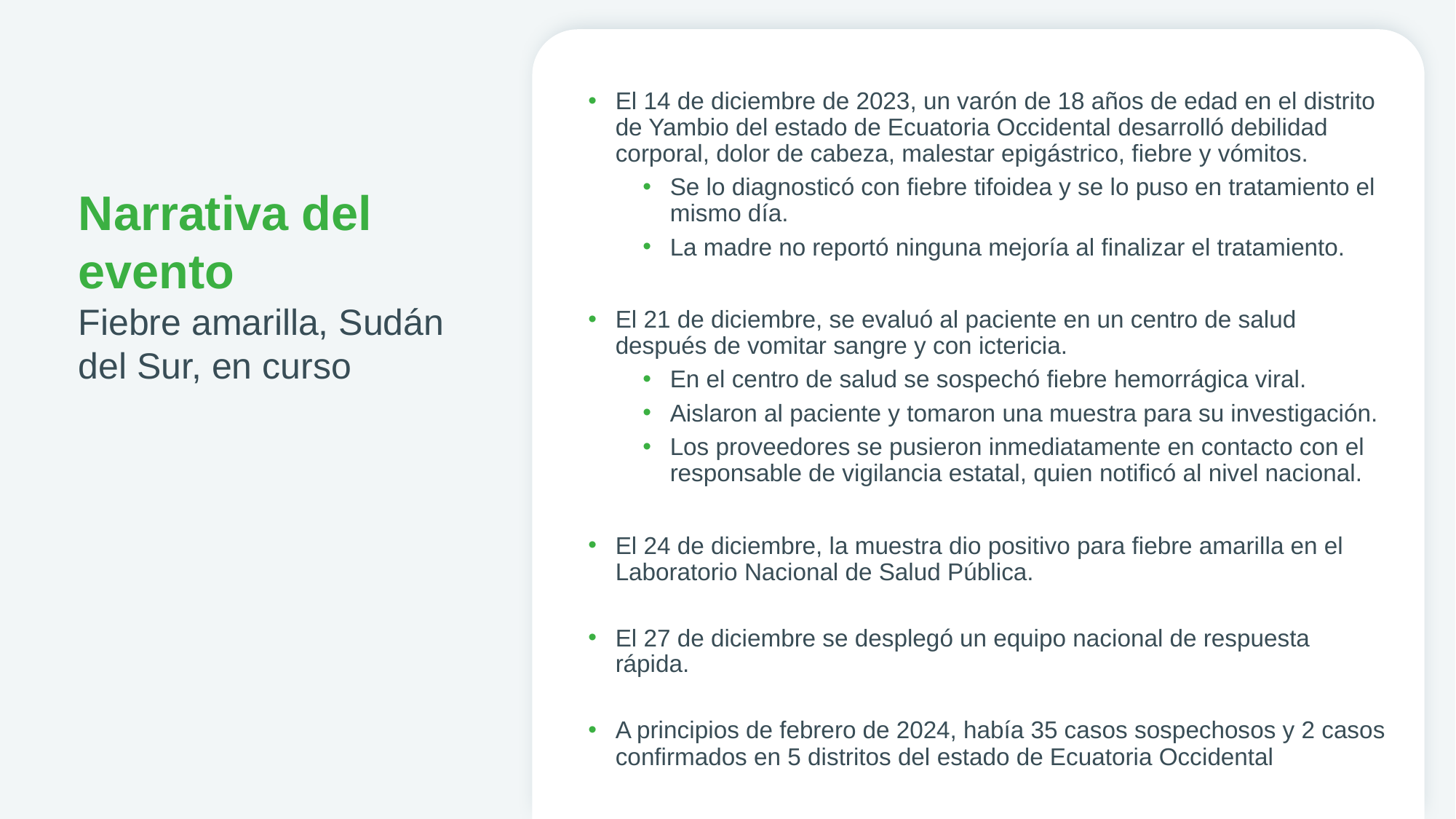

El 14 de diciembre de 2023, un varón de 18 años de edad en el distrito de Yambio del estado de Ecuatoria Occidental desarrolló debilidad corporal, dolor de cabeza, malestar epigástrico, fiebre y vómitos.
Se lo diagnosticó con fiebre tifoidea y se lo puso en tratamiento el mismo día.
La madre no reportó ninguna mejoría al finalizar el tratamiento.

El 21 de diciembre, se evaluó al paciente en un centro de salud después de vomitar sangre y con ictericia.
En el centro de salud se sospechó fiebre hemorrágica viral.
Aislaron al paciente y tomaron una muestra para su investigación.
Los proveedores se pusieron inmediatamente en contacto con el responsable de vigilancia estatal, quien notificó al nivel nacional.

El 24 de diciembre, la muestra dio positivo para fiebre amarilla en el Laboratorio Nacional de Salud Pública.

El 27 de diciembre se desplegó un equipo nacional de respuesta rápida.

A principios de febrero de 2024, había 35 casos sospechosos y 2 casos confirmados en 5 distritos del estado de Ecuatoria Occidental

# Narrativa del evento Fiebre amarilla, Sudán del Sur, en curso